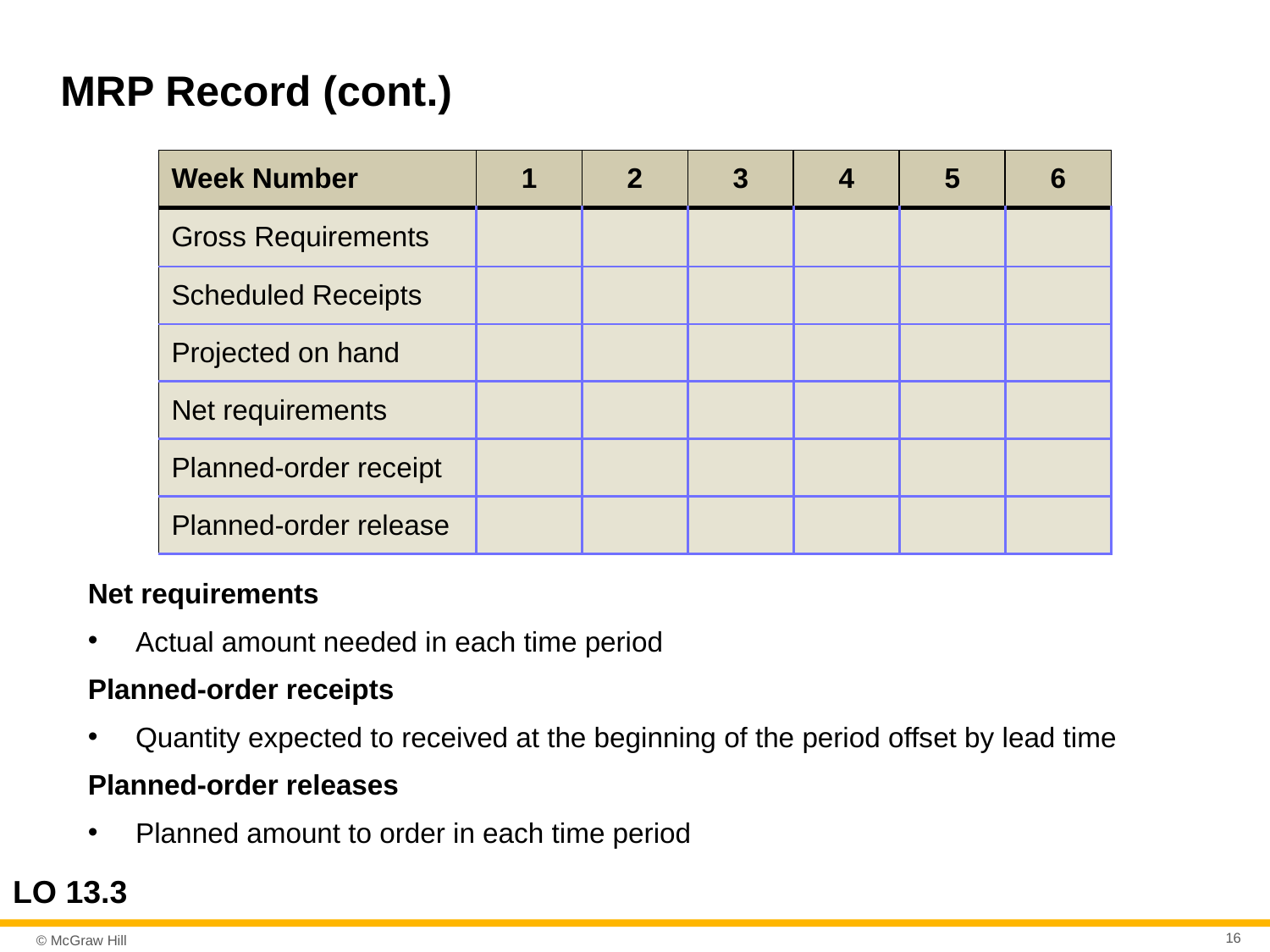

# MRP Record (cont.)
| Week Number | 1 | 2 | 3 | 4 | 5 | 6 |
| --- | --- | --- | --- | --- | --- | --- |
| Gross Requirements |  |  |  |  |  |  |
| Scheduled Receipts |  |  |  |  |  |  |
| Projected on hand |  |  |  |  |  |  |
| Net requirements |  |  |  |  |  |  |
| Planned-order receipt |  |  |  |  |  |  |
| Planned-order release |  |  |  |  |  |  |
Net requirements
Actual amount needed in each time period
Planned-order receipts
Quantity expected to received at the beginning of the period offset by lead time
Planned-order releases
Planned amount to order in each time period
LO 13.3